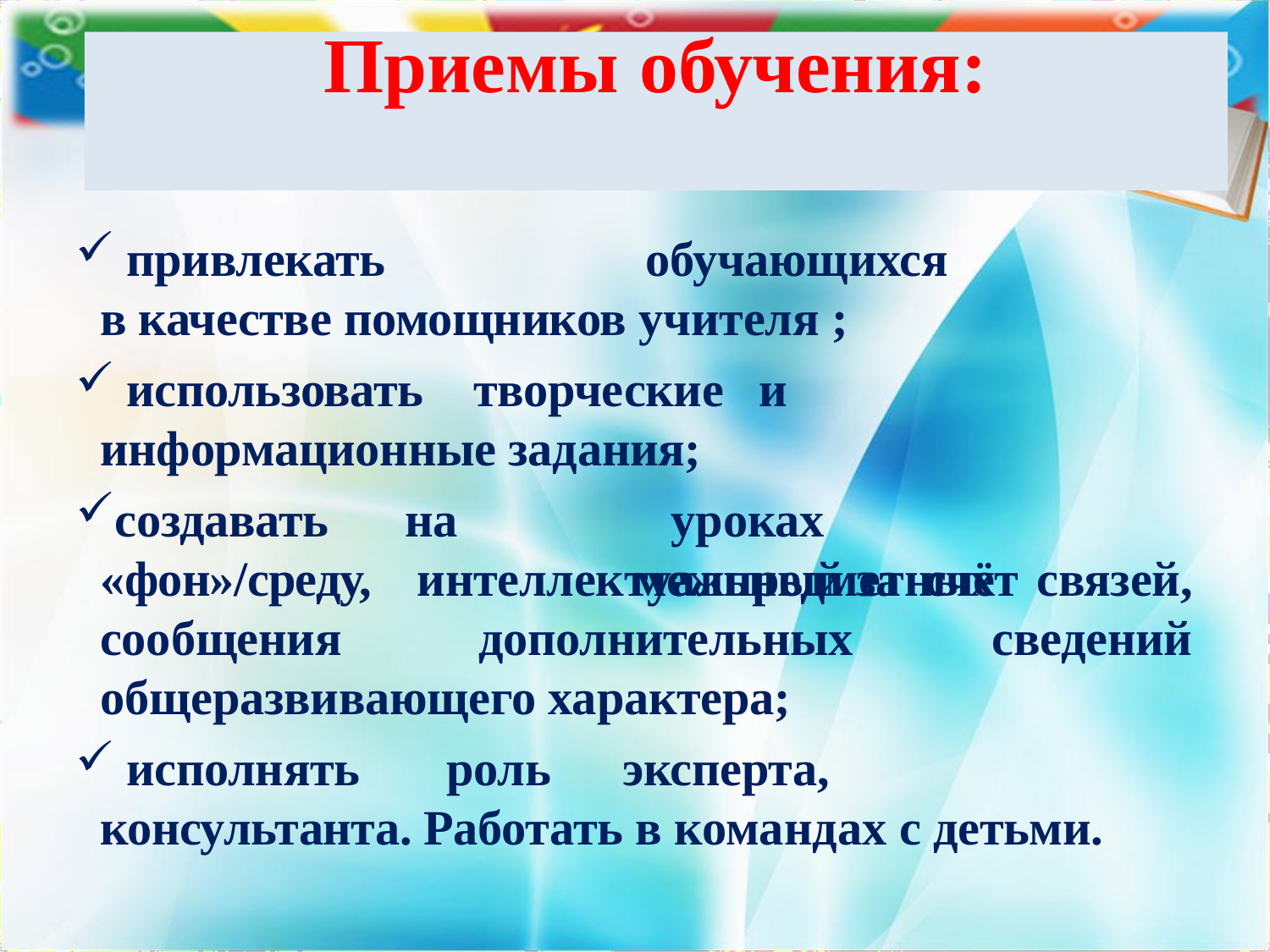

# Приемы обучения:

	привлекать	обучающихся	в качестве помощников учителя ;
	использовать	творческие	и	информационные задания;
создавать
«фон»/среду, сообщения
на		уроках	интеллектуальный за	счёт
межпредметных
связей,
дополнительных
сведений
общеразвивающего характера;
	исполнять	роль	эксперта,	консультанта. Работать в командах с детьми.